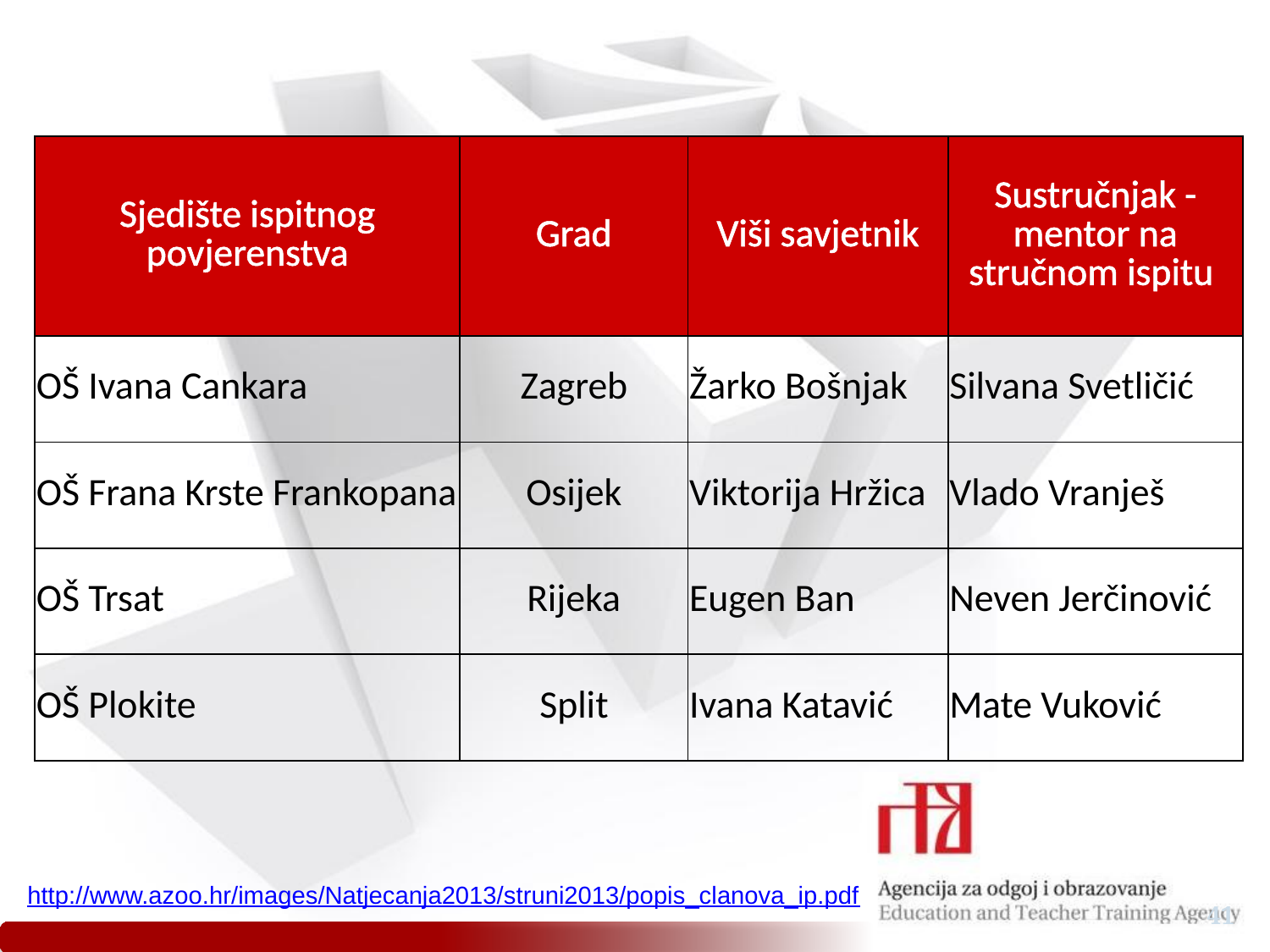

| Sjedište ispitnog povjerenstva | Grad | Viši savjetnik | Sustručnjak - mentor na stručnom ispitu |
| --- | --- | --- | --- |
| OŠ Ivana Cankara | Zagreb | Žarko Bošnjak | Silvana Svetličić |
| OŠ Frana Krste Frankopana | Osijek | Viktorija Hržica | Vlado Vranješ |
| OŠ Trsat | Rijeka | Eugen Ban | Neven Jerčinović |
| OŠ Plokite | Split | Ivana Katavić | Mate Vuković |
http://www.azoo.hr/images/Natjecanja2013/struni2013/popis_clanova_ip.pdf
41